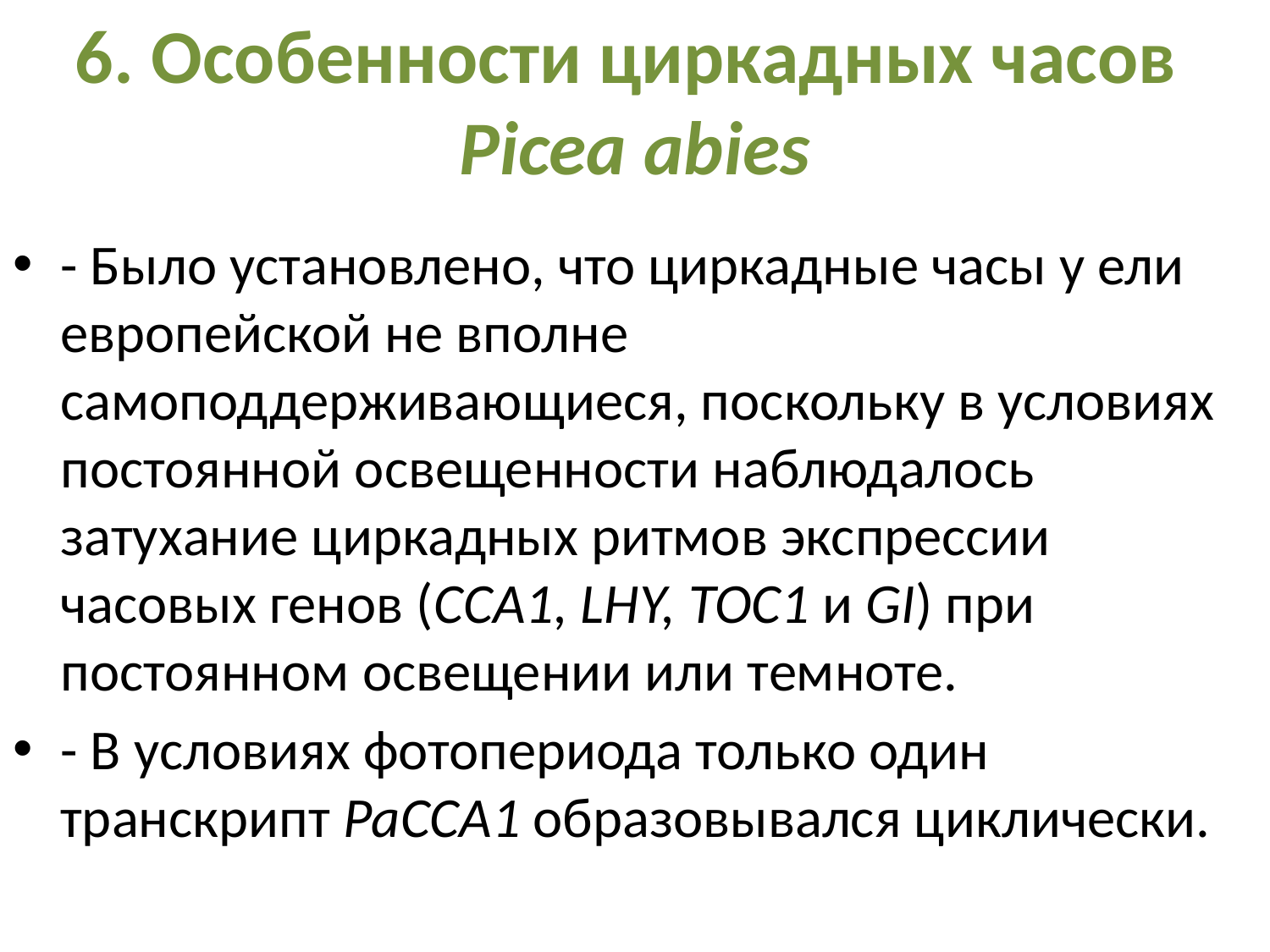

# 6. Особенности циркадных часов Picea abies
- Было установлено, что циркадные часы у ели европейской не вполне самоподдерживающиеся, поскольку в условиях постоянной освещенности наблюдалось затухание циркадных ритмов экспрессии часовых генов (CCA1, LHY, TOC1 и GI) при постоянном освещении или темноте.
- В условиях фотопериода только один транскрипт PaCCA1 образовывался циклически.